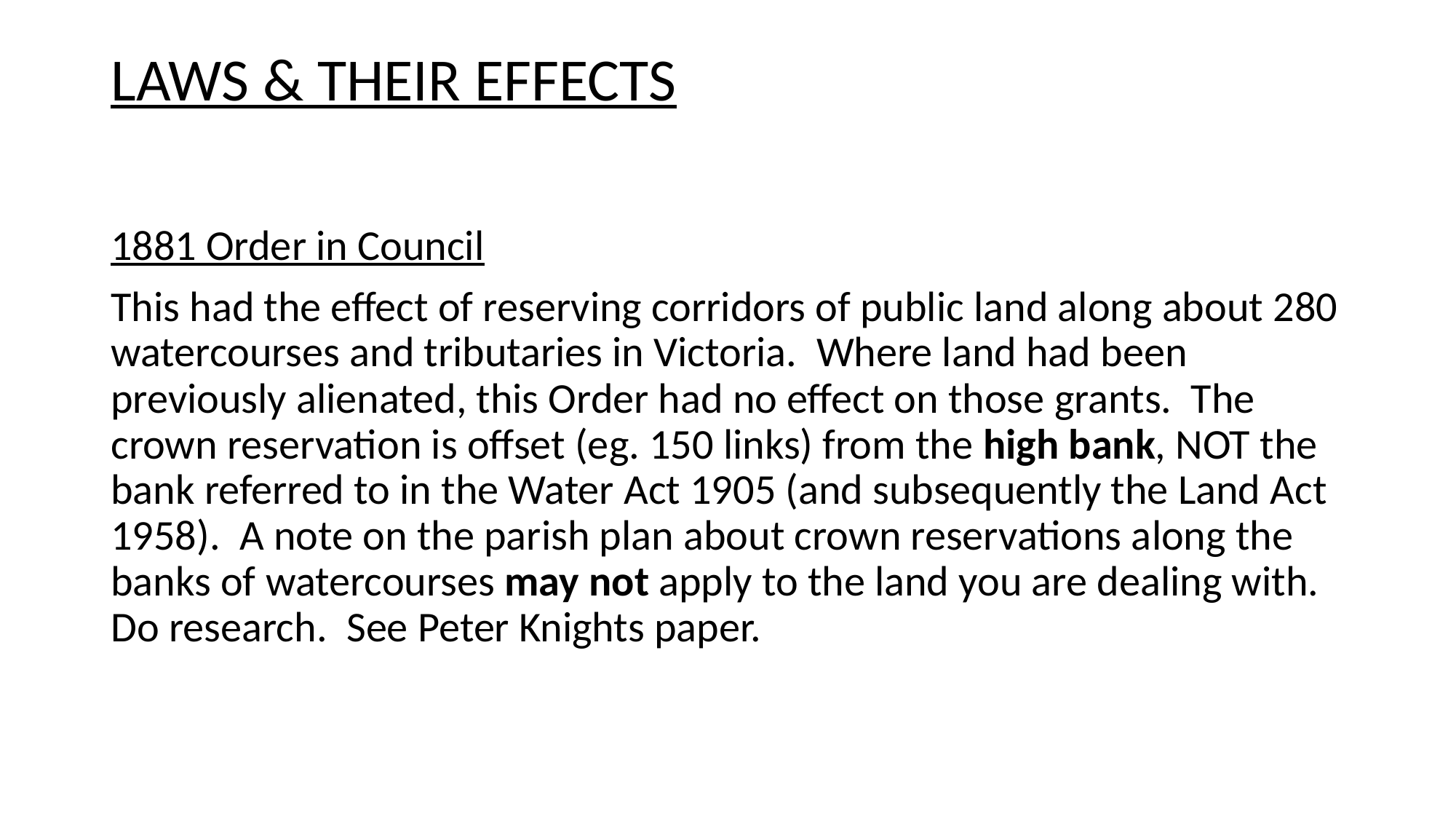

# LAWS & THEIR EFFECTS
1881 Order in Council
This had the effect of reserving corridors of public land along about 280 watercourses and tributaries in Victoria.  Where land had been previously alienated, this Order had no effect on those grants.  The crown reservation is offset (eg. 150 links) from the high bank, NOT the bank referred to in the Water Act 1905 (and subsequently the Land Act 1958).  A note on the parish plan about crown reservations along the banks of watercourses may not apply to the land you are dealing with.  Do research.  See Peter Knights paper.